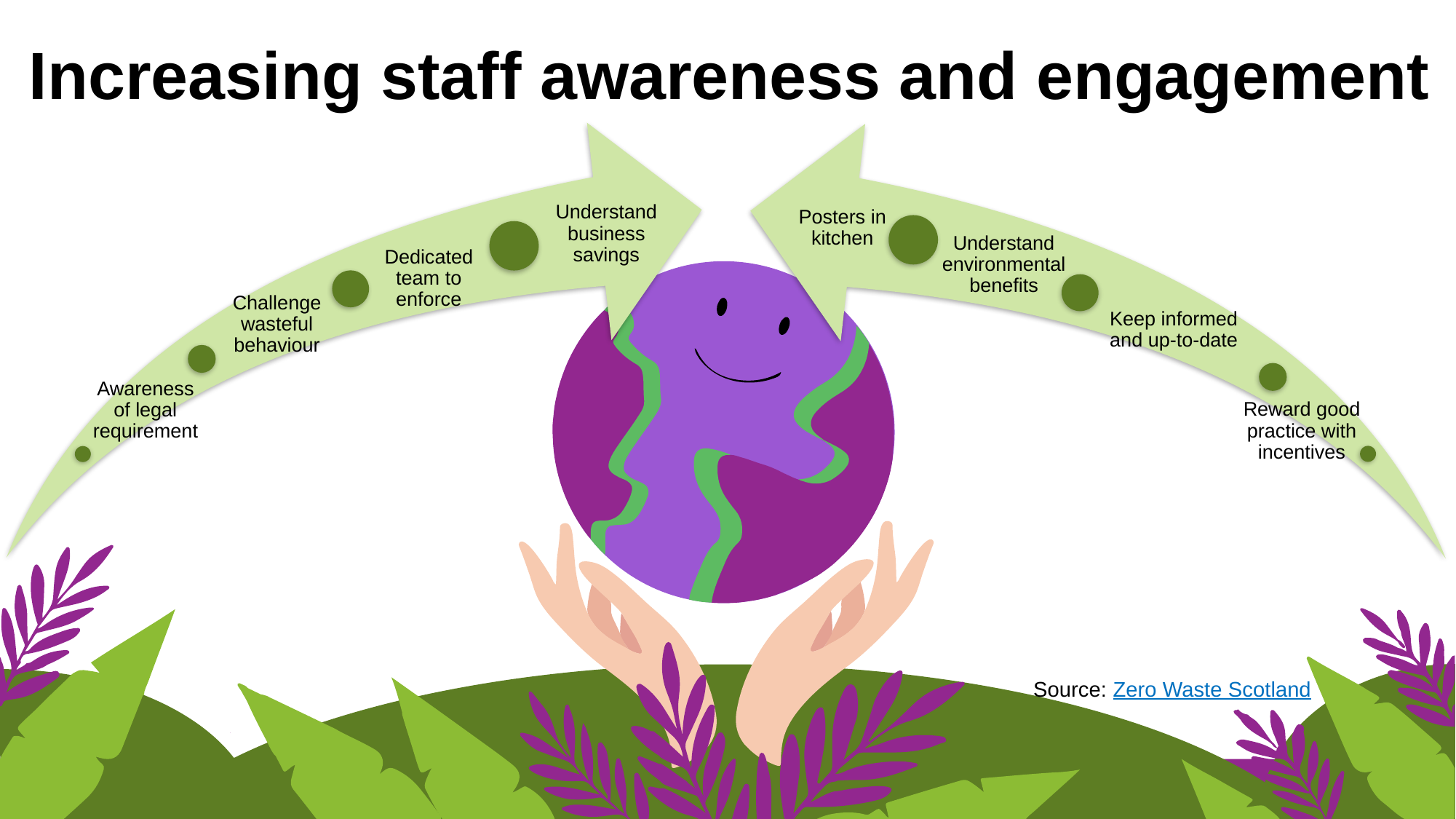

Increasing staff awareness and engagement

Understand business savings

Dedicated team to enforce

Challenge wasteful behaviour

Awareness of legal requirement

Posters in kitchen

Understand environmental benefits

Keep informed and up-to-date

Reward good practice with incentives

Source: Zero Waste Scotland